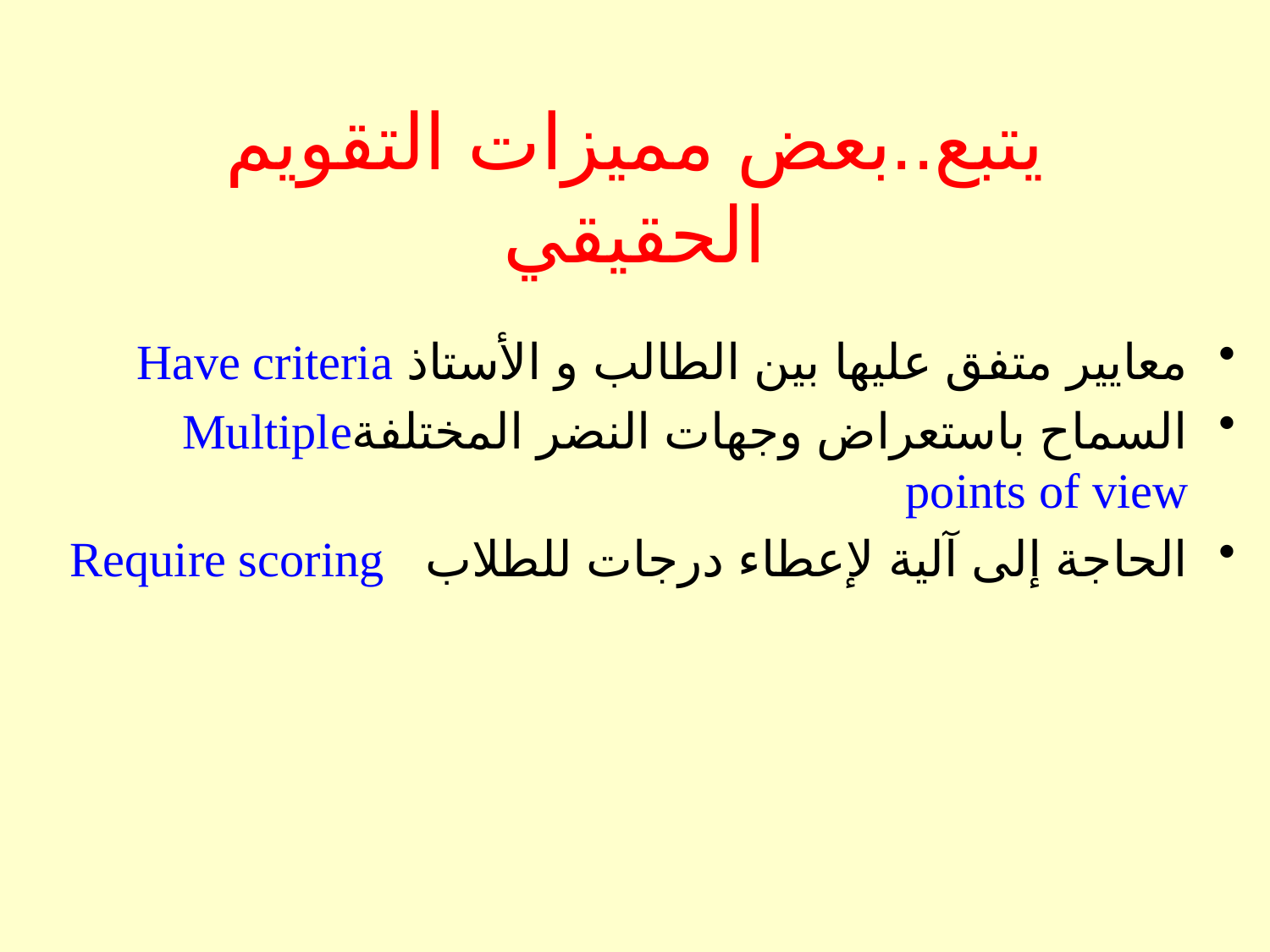

# يتبع..بعض مميزات التقويم الحقيقي
معايير متفق عليها بين الطالب و الأستاذ Have criteria
السماح باستعراض وجهات النضر المختلفةMultiple points of view
الحاجة إلى آلية لإعطاء درجات للطلاب   Require scoring